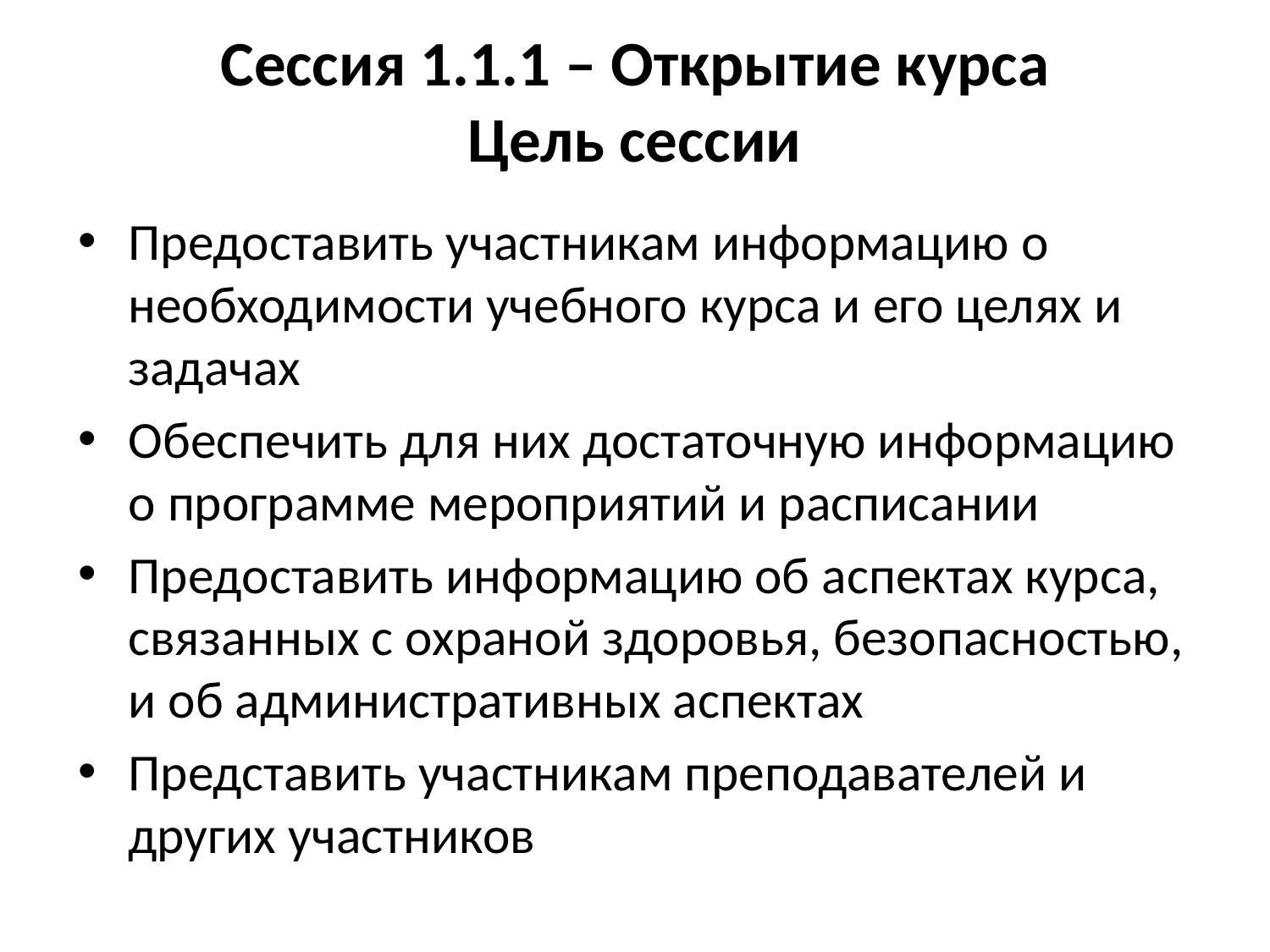

# Сессия 1.1.1 – Открытие курса Цель сессии
Предоставить участникам информацию о необходимости учебного курса и его целях и задачах
Обеспечить для них достаточную информацию о программе мероприятий и расписании
Предоставить информацию об аспектах курса, связанных с охраной здоровья, безопасностью, и об административных аспектах
Представить участникам преподавателей и других участников